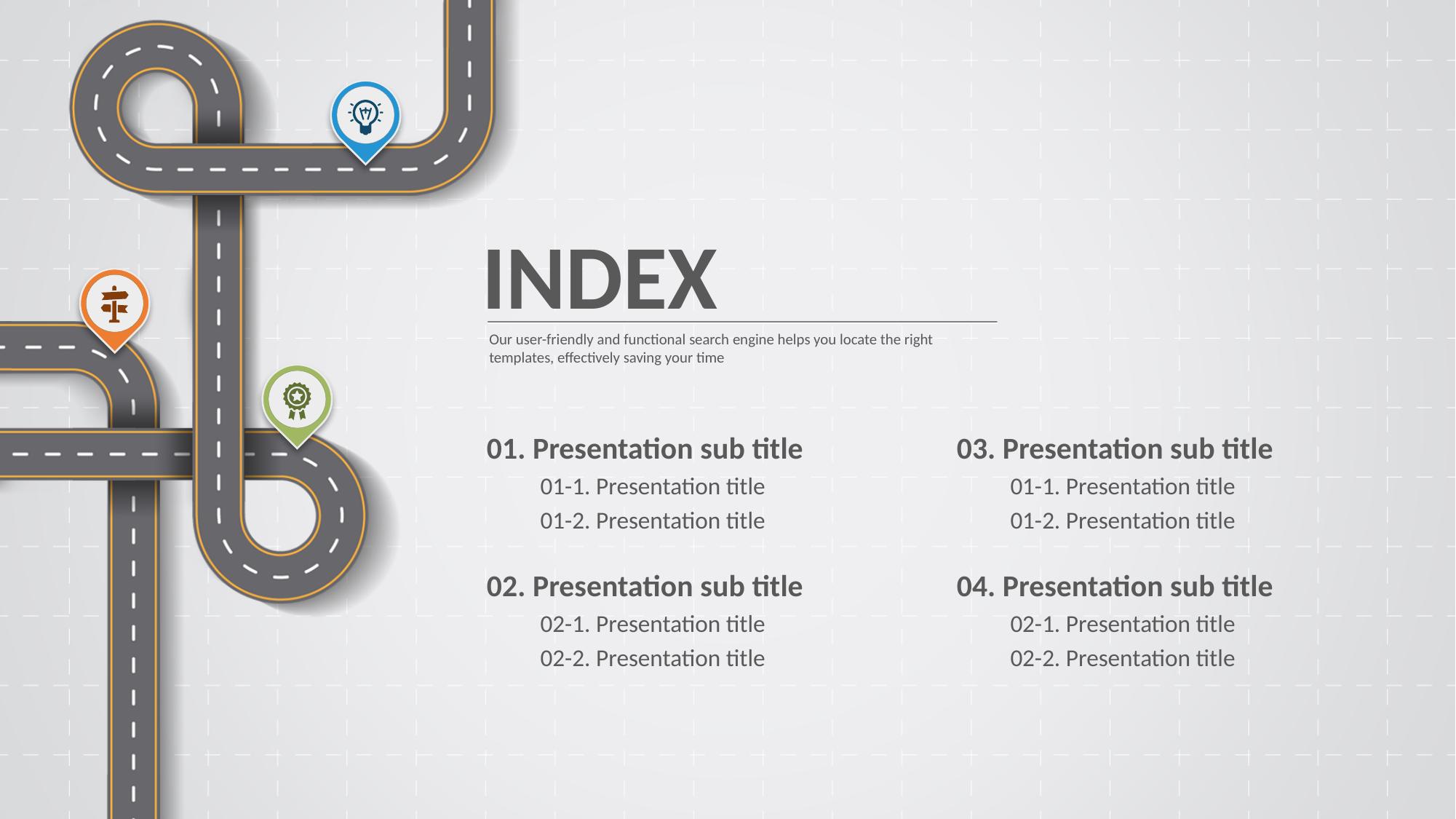

INDEX

Our user-friendly and functional search engine helps you locate the right templates, effectively saving your time

01. Presentation sub title
01-1. Presentation title
01-2. Presentation title
03. Presentation sub title
01-1. Presentation title
01-2. Presentation title
02. Presentation sub title
02-1. Presentation title
02-2. Presentation title
04. Presentation sub title
02-1. Presentation title
02-2. Presentation title